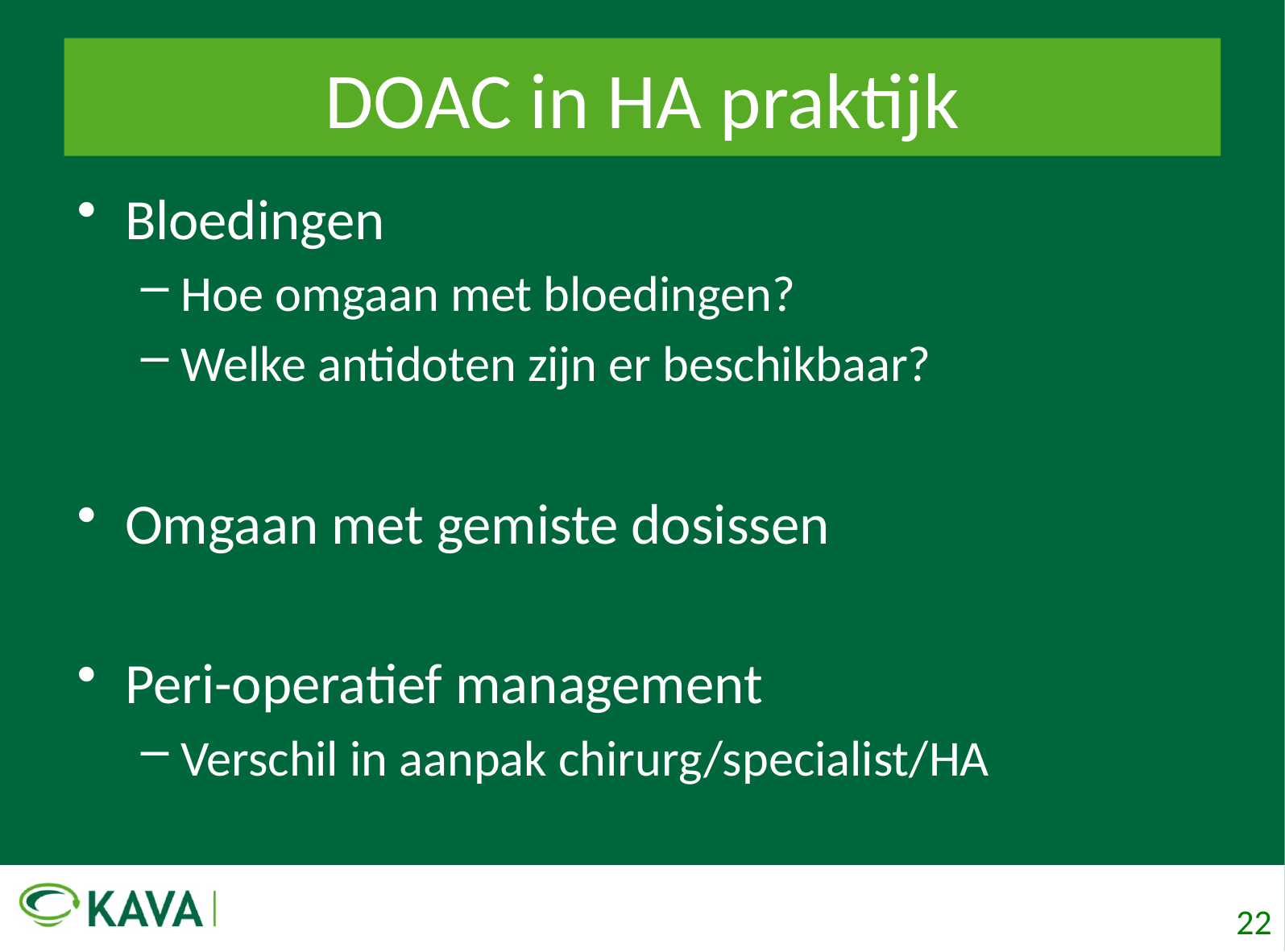

# DOAC in HA praktijk
Bloedingen
Hoe omgaan met bloedingen?
Welke antidoten zijn er beschikbaar?

Omgaan met gemiste dosissen

Peri-operatief management
Verschil in aanpak chirurg/specialist/HA

Apr. Greet Desrumaux - 28/05/2015
22